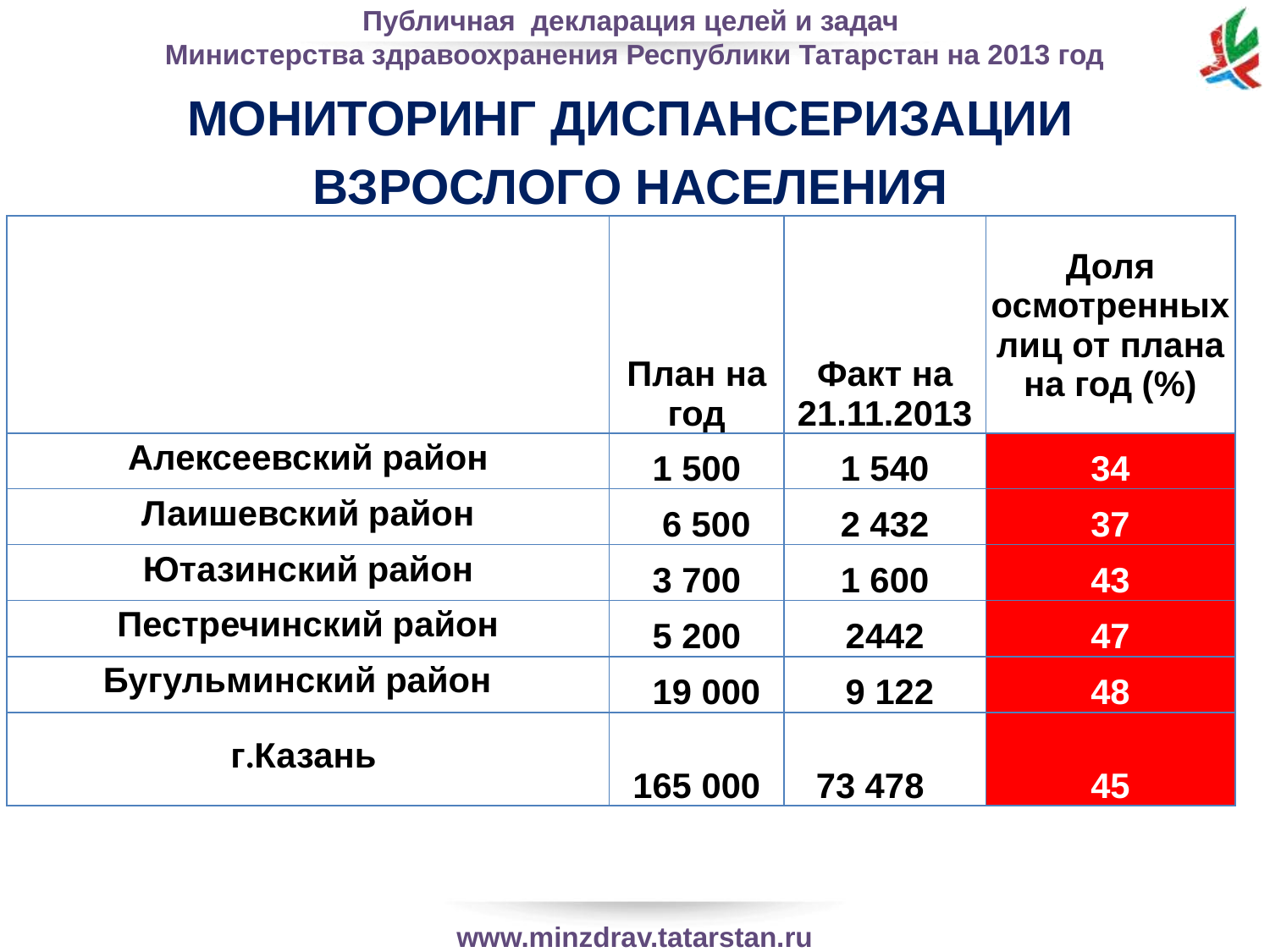

МОНИТОРИНГ ДИСПАНСЕРИЗАЦИИ ВЗРОСЛОГО НАСЕЛЕНИЯ
|  | План на год | Факт на 21.11.2013 | Доля осмотренных лиц от плана на год (%) |
| --- | --- | --- | --- |
| Алексеевский район | 1 500 | 1 540 | 34 |
| Лаишевский район | 6 500 | 2 432 | 37 |
| Ютазинский район | 3 700 | 1 600 | 43 |
| Пестречинский район | 5 200 | 2442 | 47 |
| Бугульминский районп | 119 000 | 9 122 | 48 |
| г.Казань | 165 000 | 73 478478 | 45 |